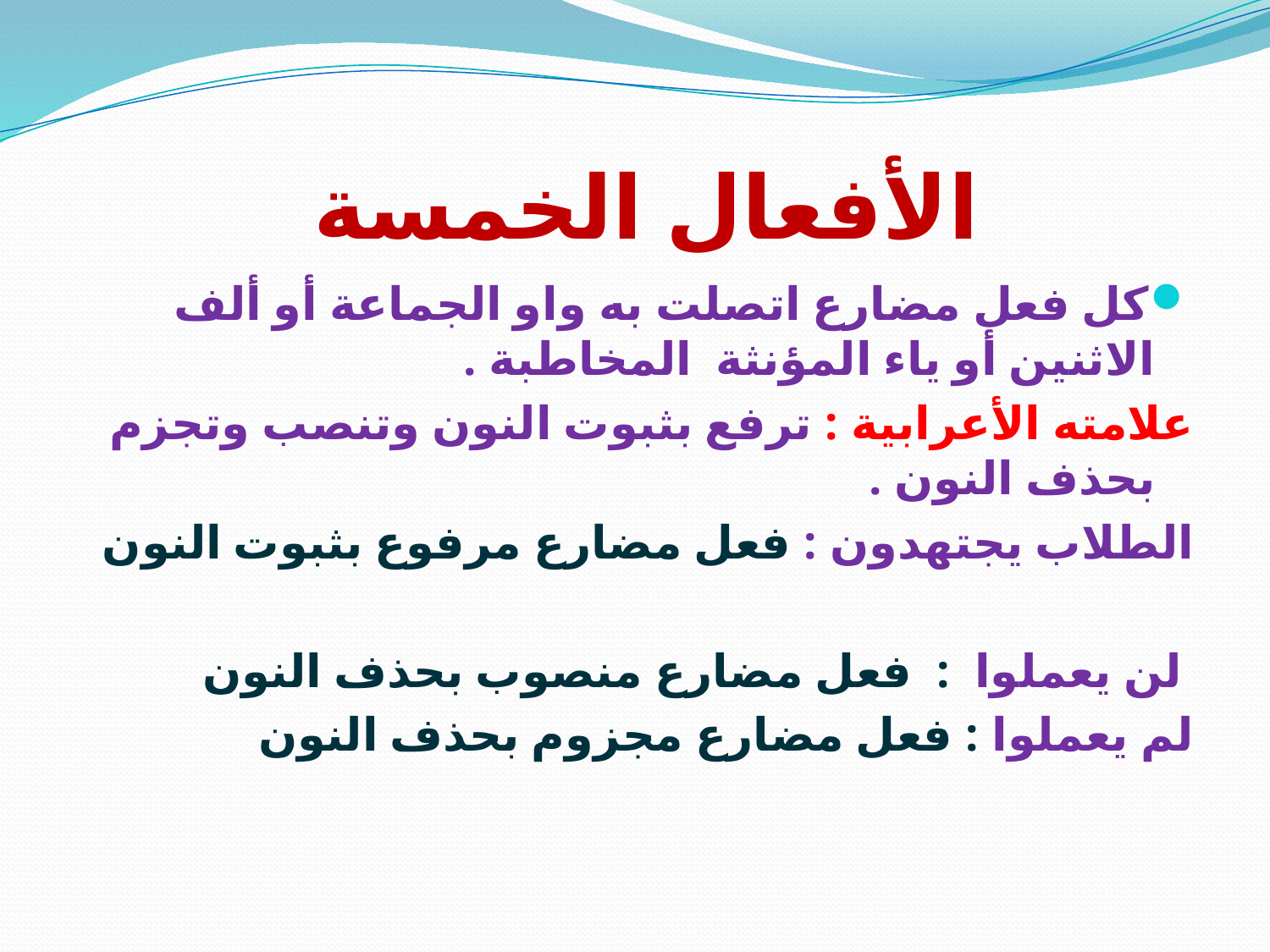

# الأفعال الخمسة
كل فعل مضارع اتصلت به واو الجماعة أو ألف الاثنين أو ياء المؤنثة  المخاطبة .
علامته الأعرابية : ترفع بثبوت النون وتنصب وتجزم بحذف النون .
الطلاب يجتهدون : فعل مضارع مرفوع بثبوت النون

 لن يعملوا  :  فعل مضارع منصوب بحذف النون
لم يعملوا : فعل مضارع مجزوم بحذف النون